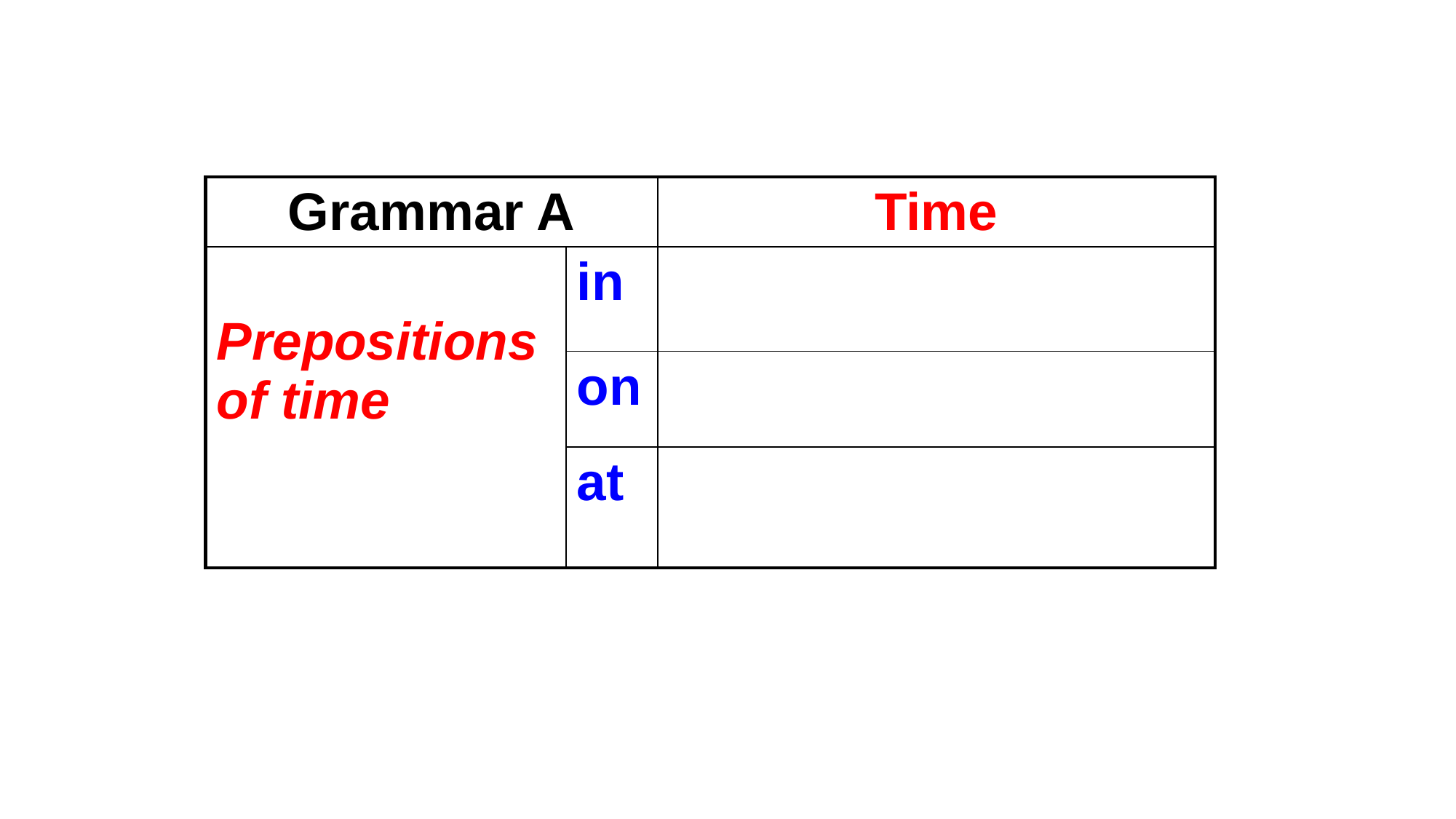

| Grammar A |  | Time |
| --- | --- | --- |
| Prepositions of time | in |  |
|  | on |  |
|  | at |  |